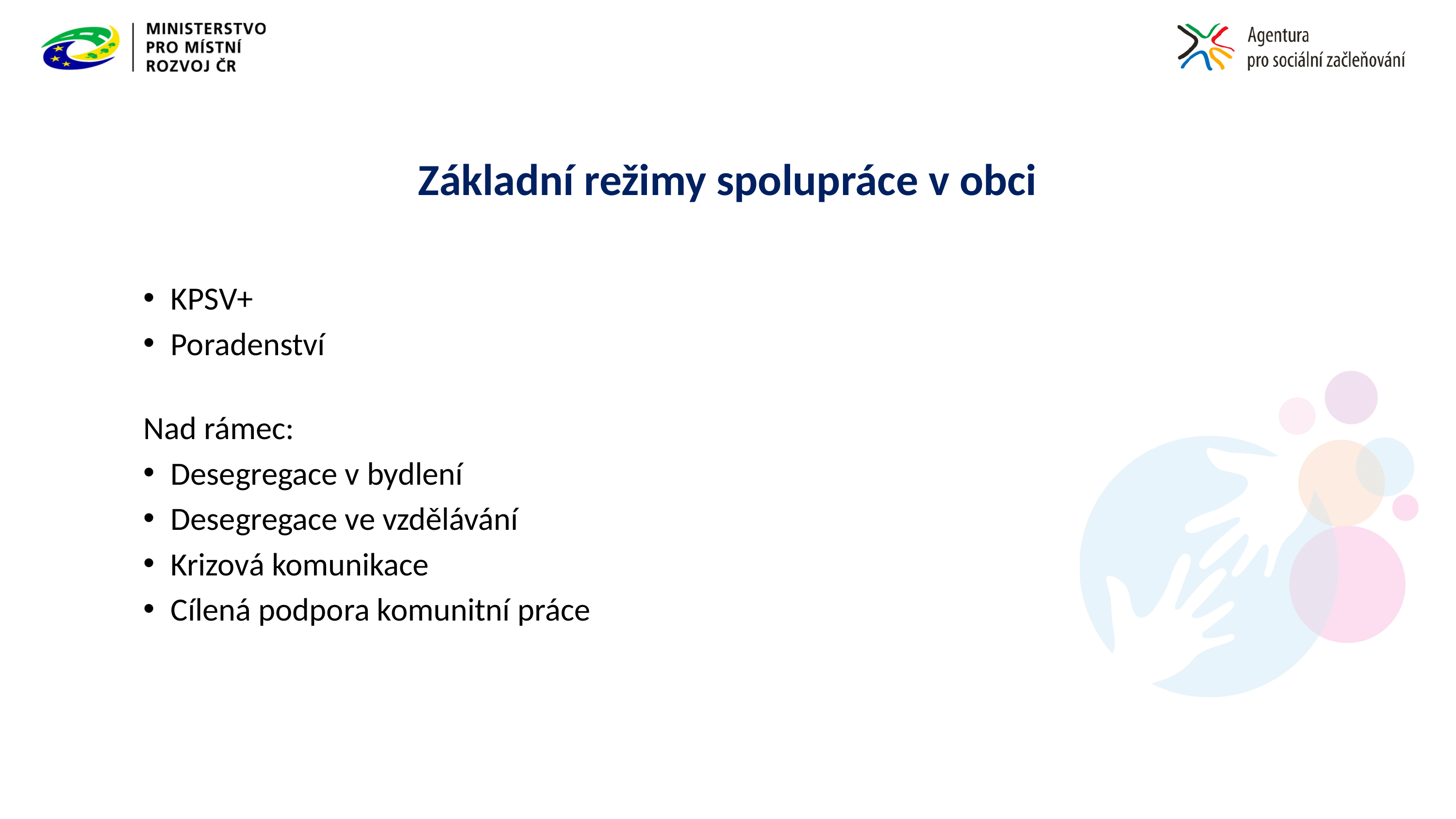

# Základní režimy spolupráce v obci
KPSV+
Poradenství
Nad rámec:
Desegregace v bydlení
Desegregace ve vzdělávání
Krizová komunikace
Cílená podpora komunitní práce